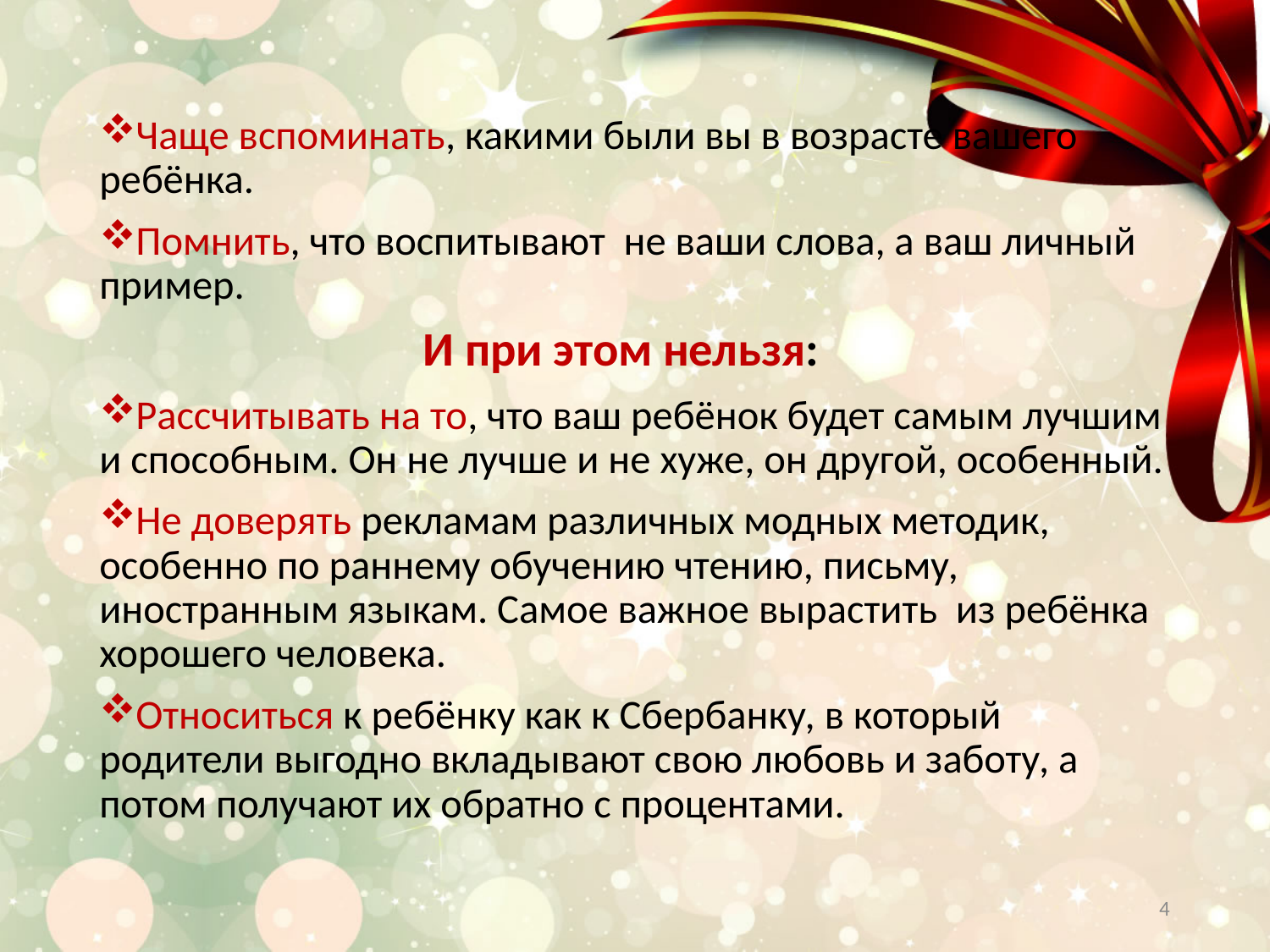

#
Чаще вспоминать, какими были вы в возрасте вашего ребёнка.
Помнить, что воспитывают  не ваши слова, а ваш личный пример.
                              И при этом нельзя:
Рассчитывать на то, что ваш ребёнок будет самым лучшим и способным. Он не лучше и не хуже, он другой, особенный.
Не доверять рекламам различных модных методик, особенно по раннему обучению чтению, письму, иностранным языкам. Самое важное вырастить  из ребёнка хорошего человека.
Относиться к ребёнку как к Сбербанку, в который родители выгодно вкладывают свою любовь и заботу, а потом получают их обратно с процентами.

4